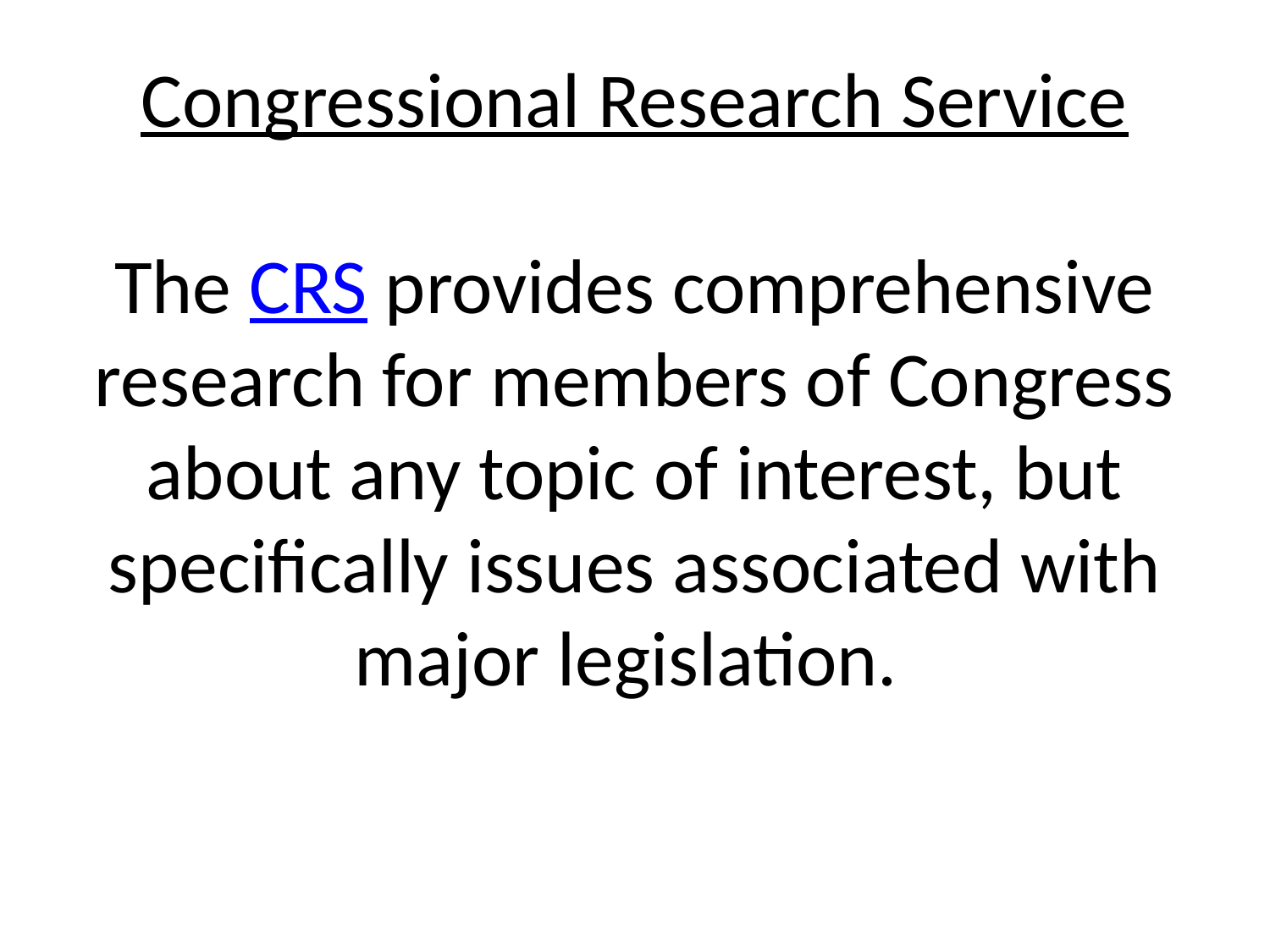

# Congressional Research Service The CRS provides comprehensive research for members of Congress about any topic of interest, but specifically issues associated with major legislation.